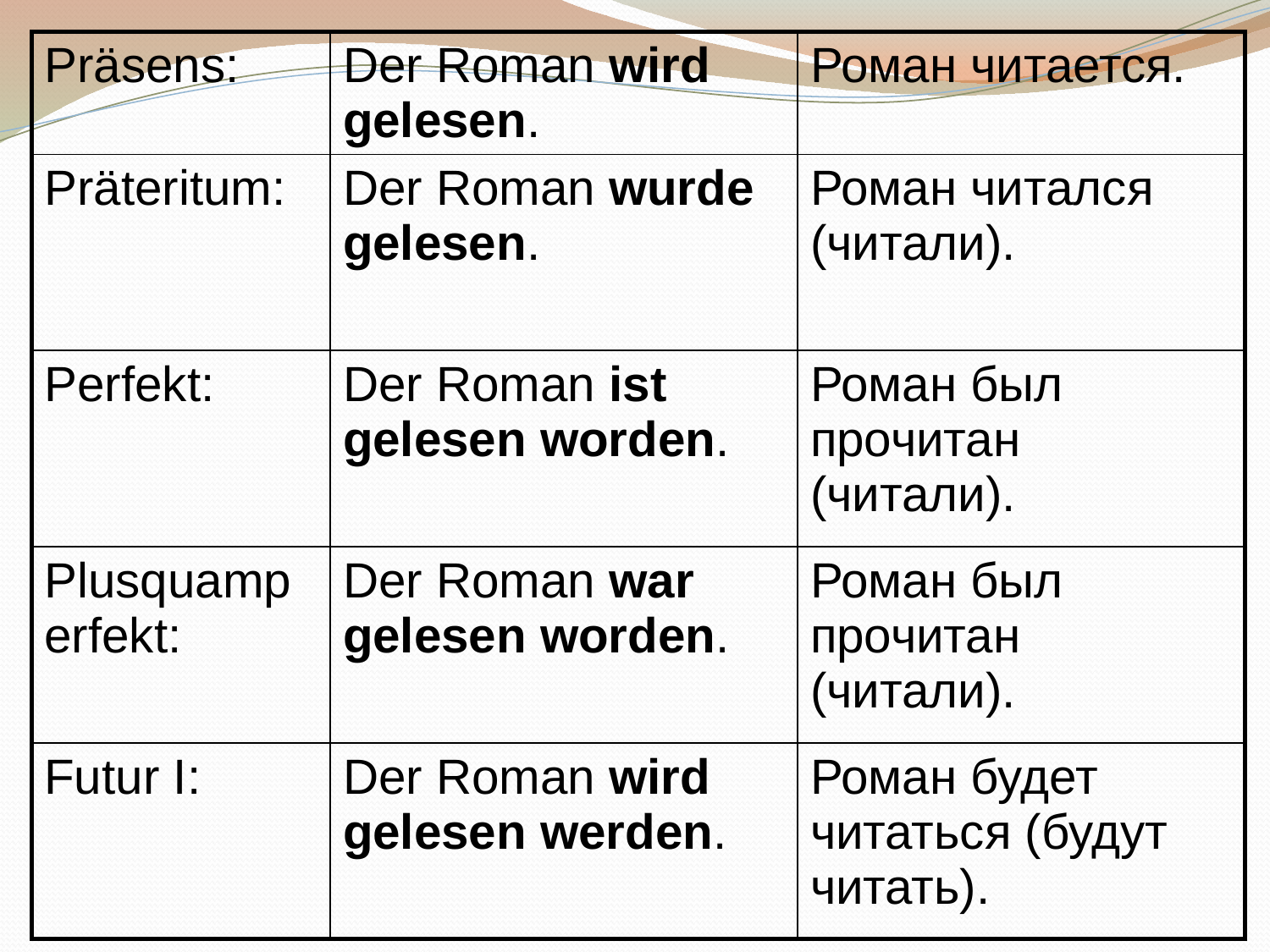

| Präsens: | Der Roman wird gelesen. | Роман читается. |
| --- | --- | --- |
| Präteritum: | Der Roman wurde gelesen. | Роман читался (читали). |
| Perfekt: | Der Roman ist gelesen worden. | Роман был прочитан (читали). |
| Plusquamperfekt: | Der Roman war gelesen worden. | Роман был прочитан (читали). |
| Futur I: | Der Roman wird gelesen werden. | Роман будет читаться (будут читать). |